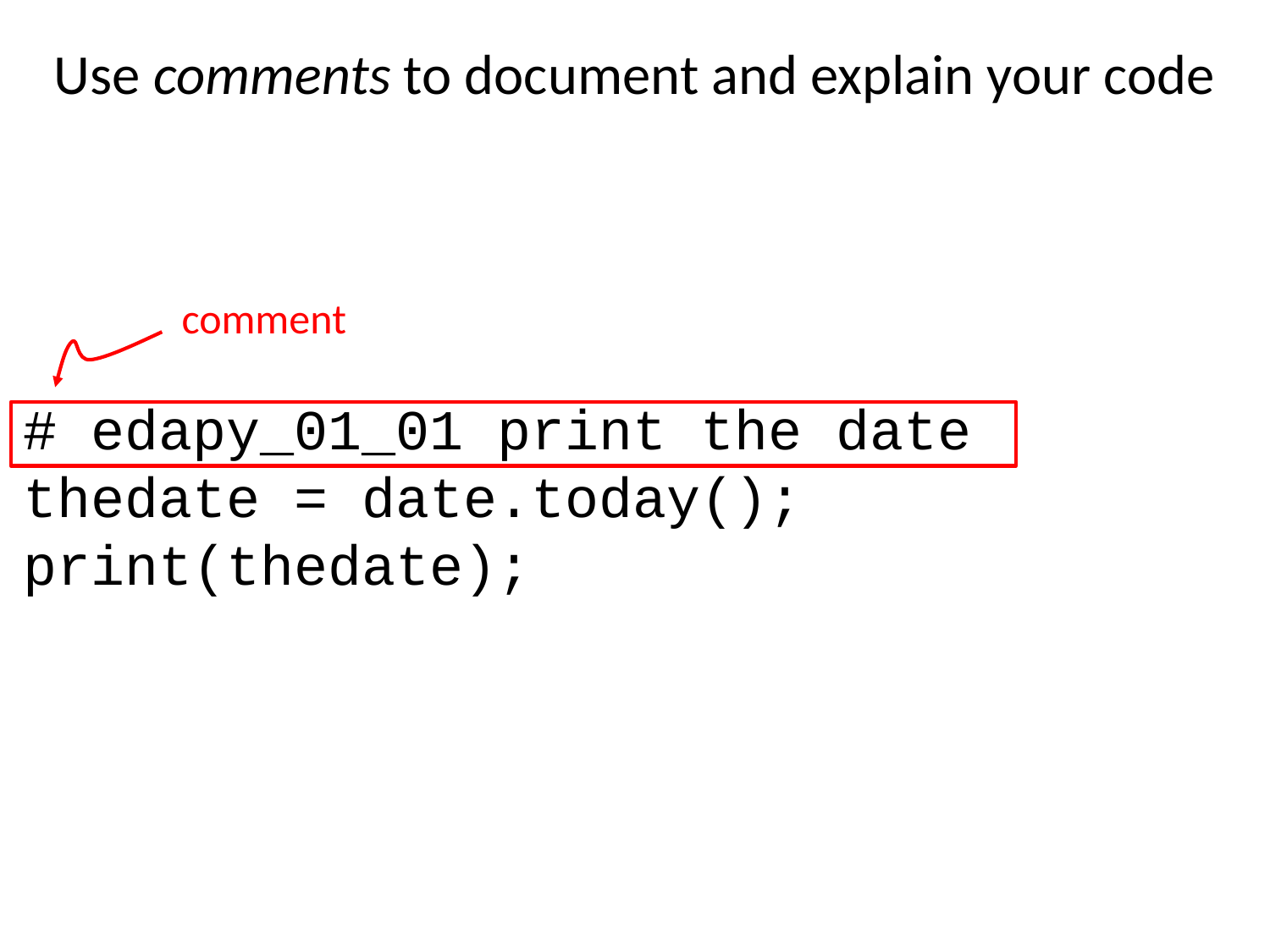

Use comments to document and explain your code

# edapy_01_01 print the date
thedate = date.today();
print(thedate);

comment